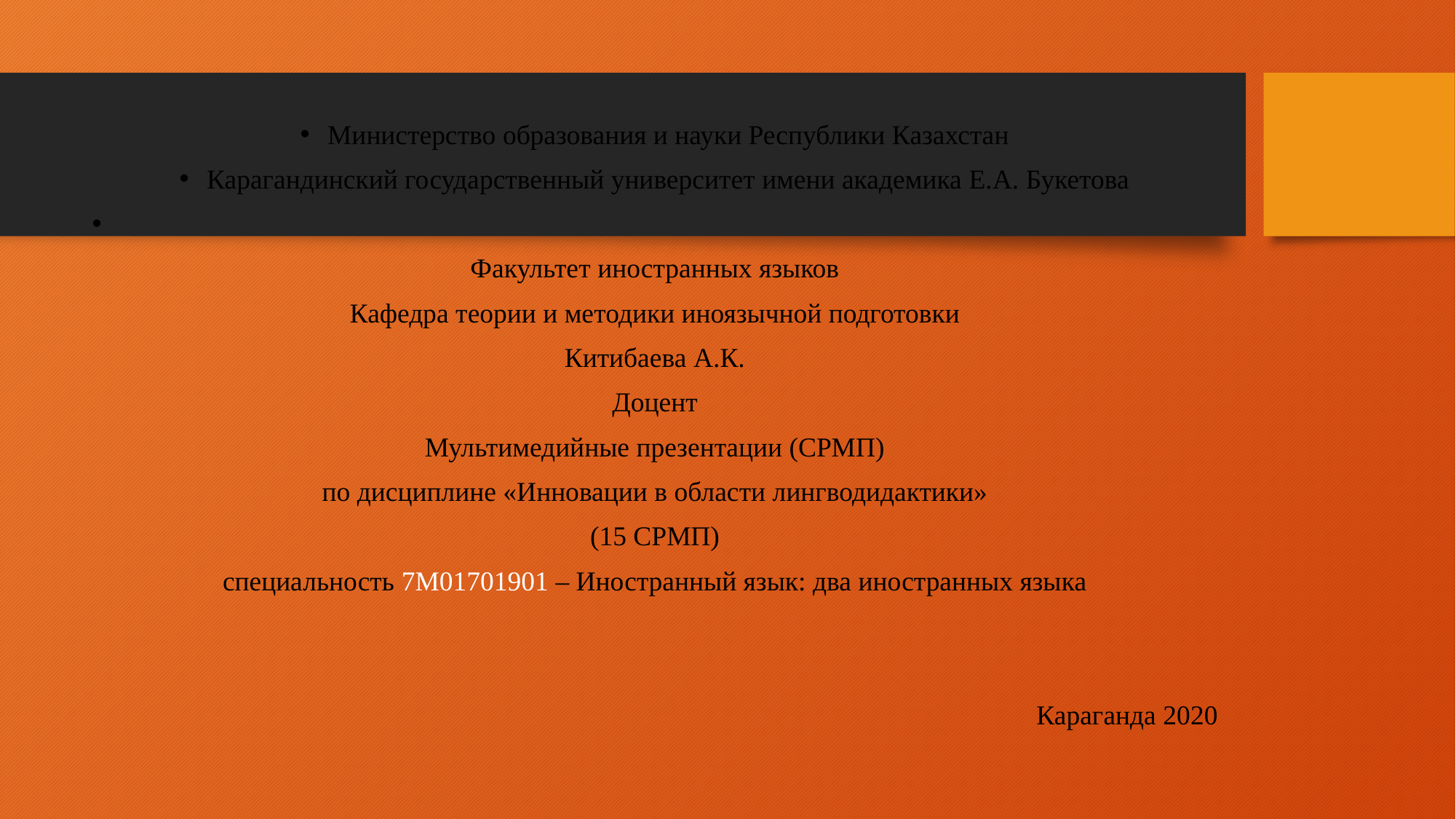

#
Министерство образования и науки Республики Казахстан
Карагандинский государственный университет имени академика Е.А. Букетова

Факультет иностранных языков
Кафедра теории и методики иноязычной подготовки
Китибаева А.К.
Доцент
Мультимедийные презентации (СРМП)
по дисциплине «Инновации в области лингводидактики»
(15 СРМП)
специальность 7M01701901 – Иностранный язык: два иностранных языка

Караганда 2020